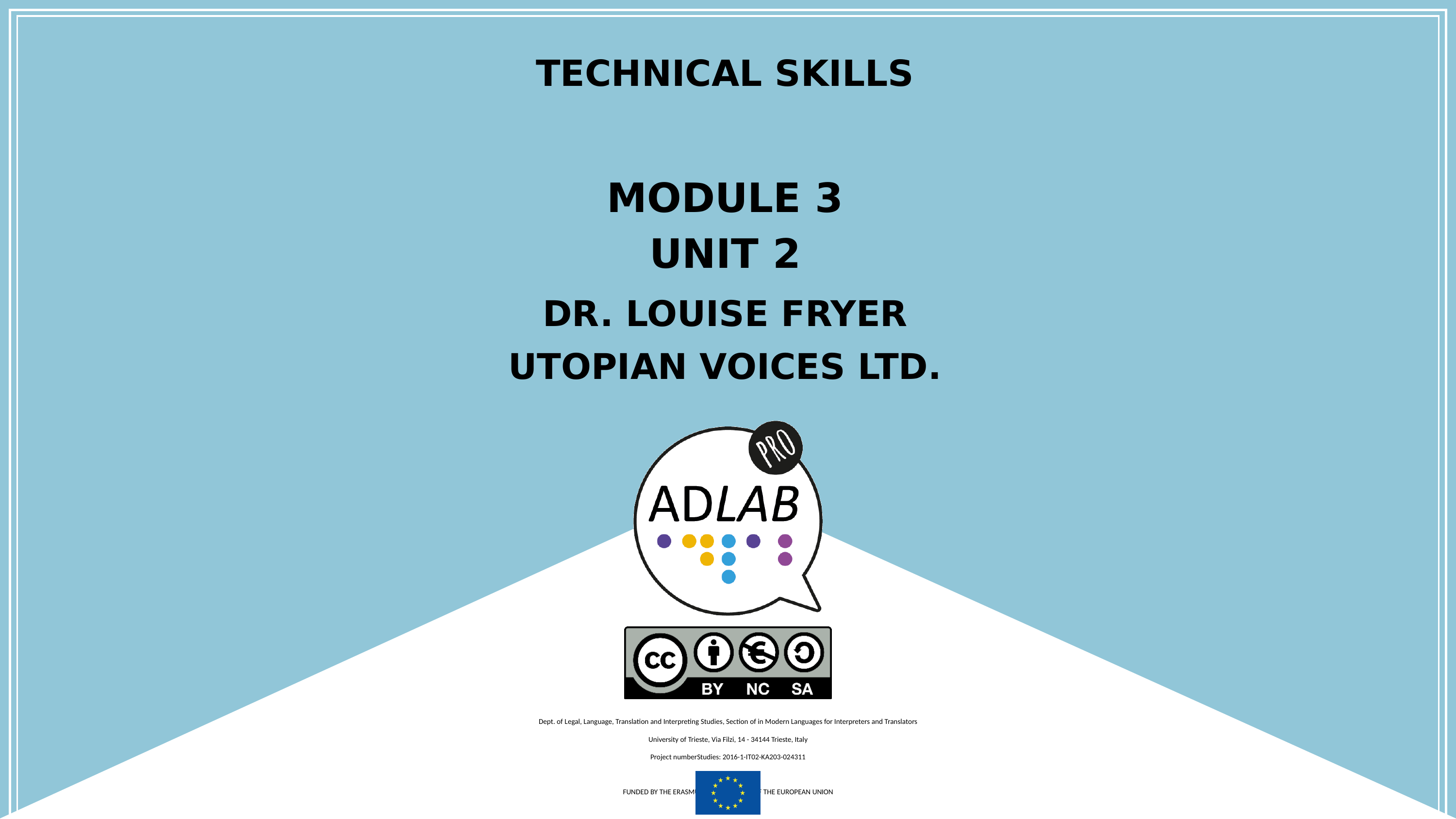

# Technical skills
Module 3
Unit 2
Dr. Louise Fryer
Utopian Voices Ltd.